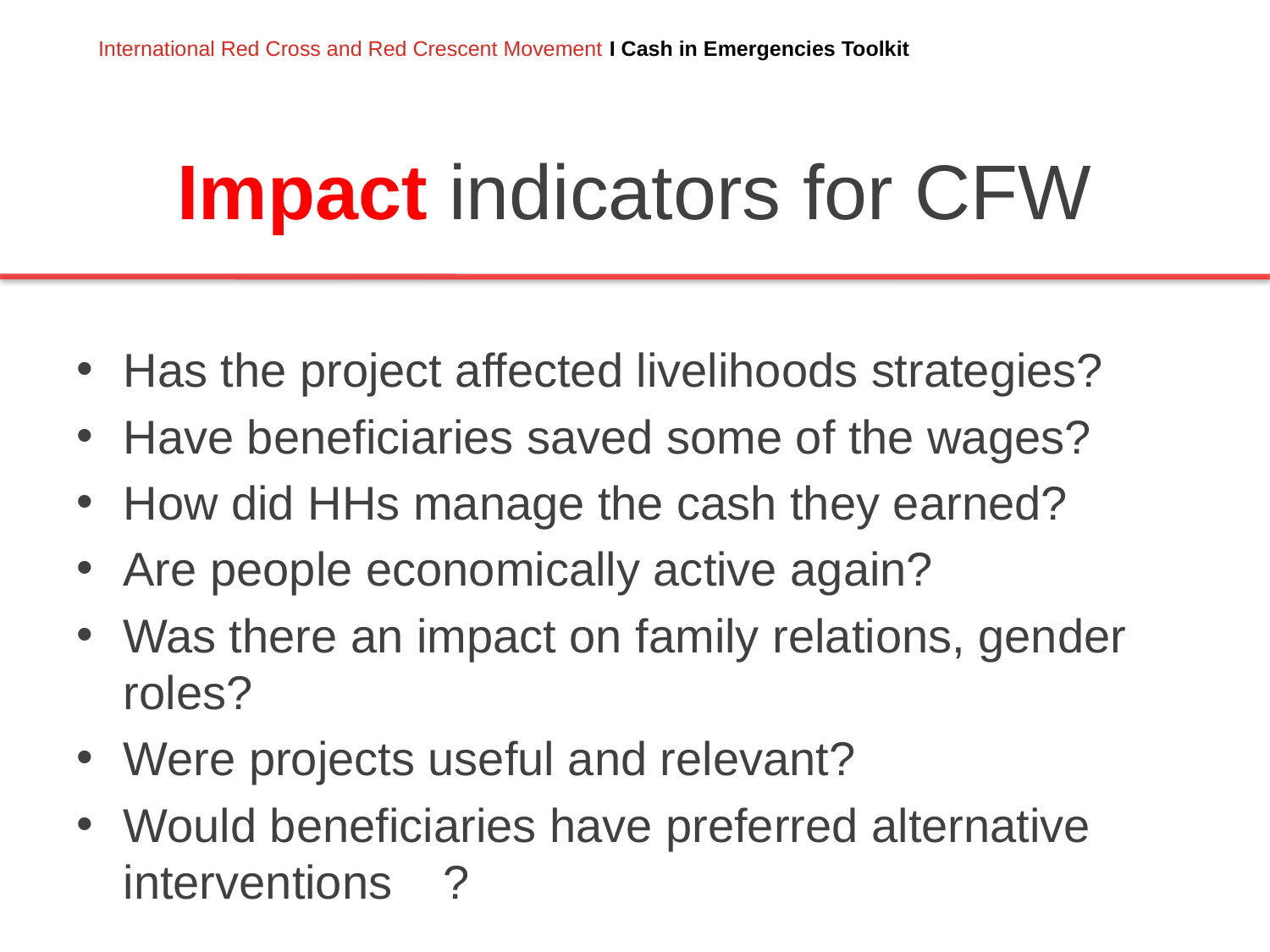

# Impact indicators for CFW
Has the project affected livelihoods strategies?
Have beneficiaries saved some of the wages?
How did HHs manage the cash they earned?
Are people economically active again?
Was there an impact on family relations, gender roles?
Were projects useful and relevant?
Would beneficiaries have preferred alternative interventions	?